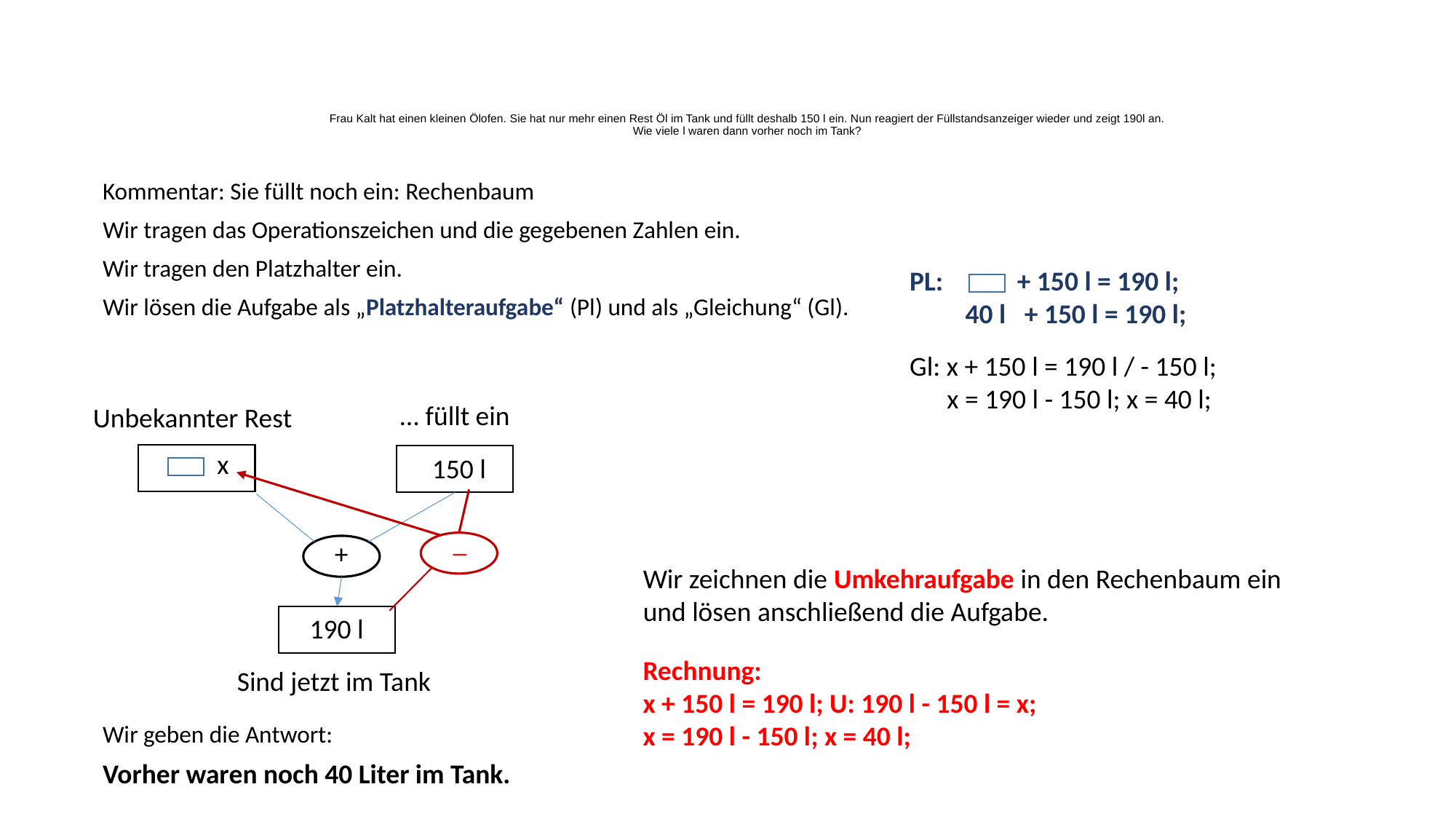

# Frau Kalt hat einen kleinen Ölofen. Sie hat nur mehr einen Rest Öl im Tank und füllt deshalb 150 l ein. Nun reagiert der Füllstandsanzeiger wieder und zeigt 190l an. Wie viele l waren dann vorher noch im Tank?
Kommentar: Sie füllt noch ein: Rechenbaum
Wir tragen das Operationszeichen und die gegebenen Zahlen ein.
Wir tragen den Platzhalter ein.
PL:            + 150 l = 190 l;
         40 l   + 150 l = 190 l;

Wir lösen die Aufgabe als „Platzhalteraufgabe“ (Pl) und als „Gleichung“ (Gl).

Gl: x + 150 l = 190 l / - 150 l;
      x = 190 l - 150 l; x = 40 l;
… füllt ein
 Unbekannter Rest
x

150 l

_
+

Wir zeichnen die Umkehraufgabe in den Rechenbaum ein und lösen anschließend die Aufgabe.
190 l

Rechnung:
x + 150 l = 190 l; U: 190 l - 150 l = x;
x = 190 l - 150 l; x = 40 l;
Sind jetzt im Tank

Wir geben die Antwort:
Vorher waren noch 40 Liter im Tank.